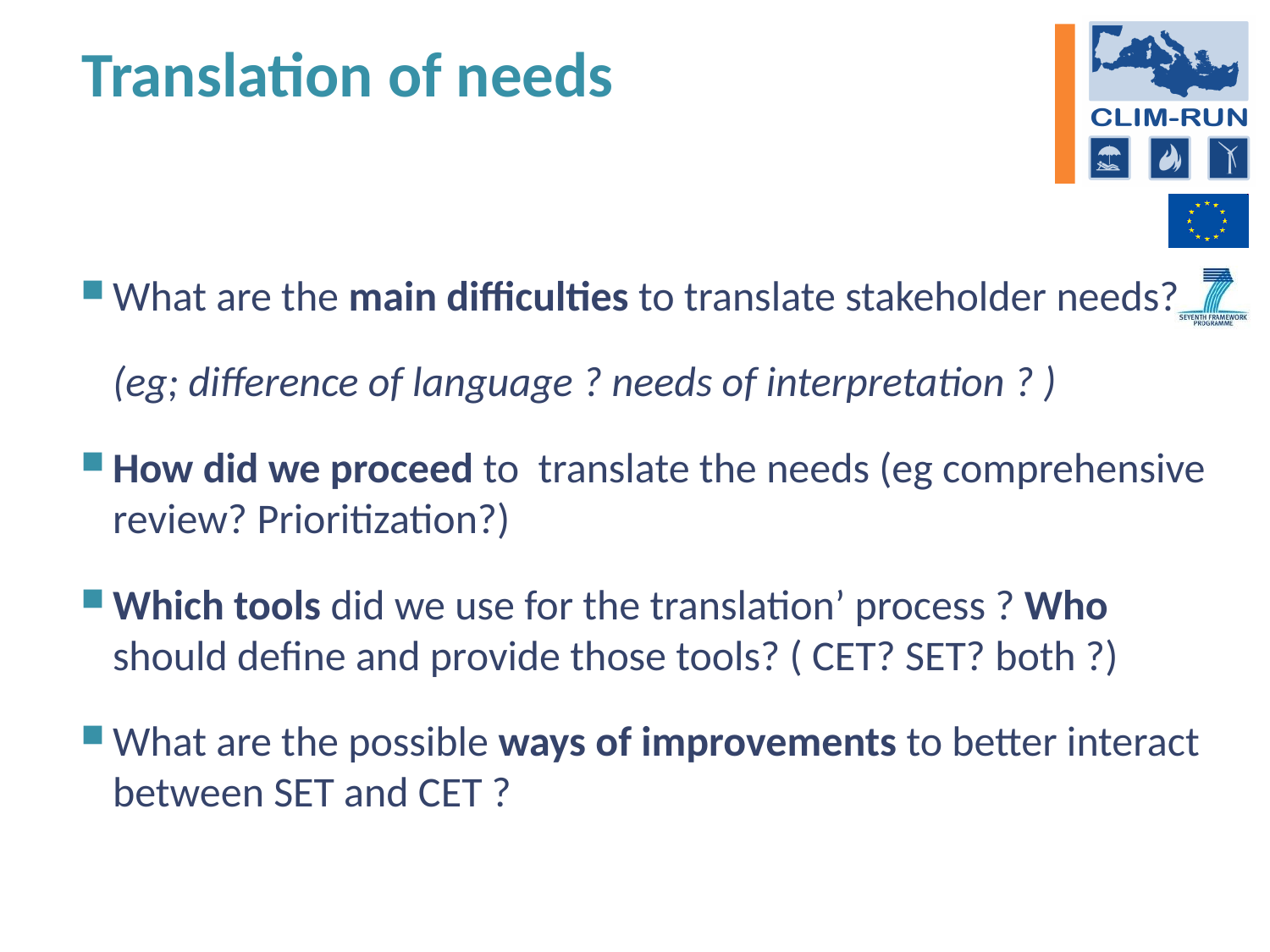

# Translation of needs

What are the main difficulties to translate stakeholder needs?
	(eg; difference of language ? needs of interpretation ? )
How did we proceed to  translate the needs (eg comprehensive review? Prioritization?)
Which tools did we use for the translation’ process ? Who should define and provide those tools? ( CET? SET? both ?)
What are the possible ways of improvements to better interact between SET and CET ?